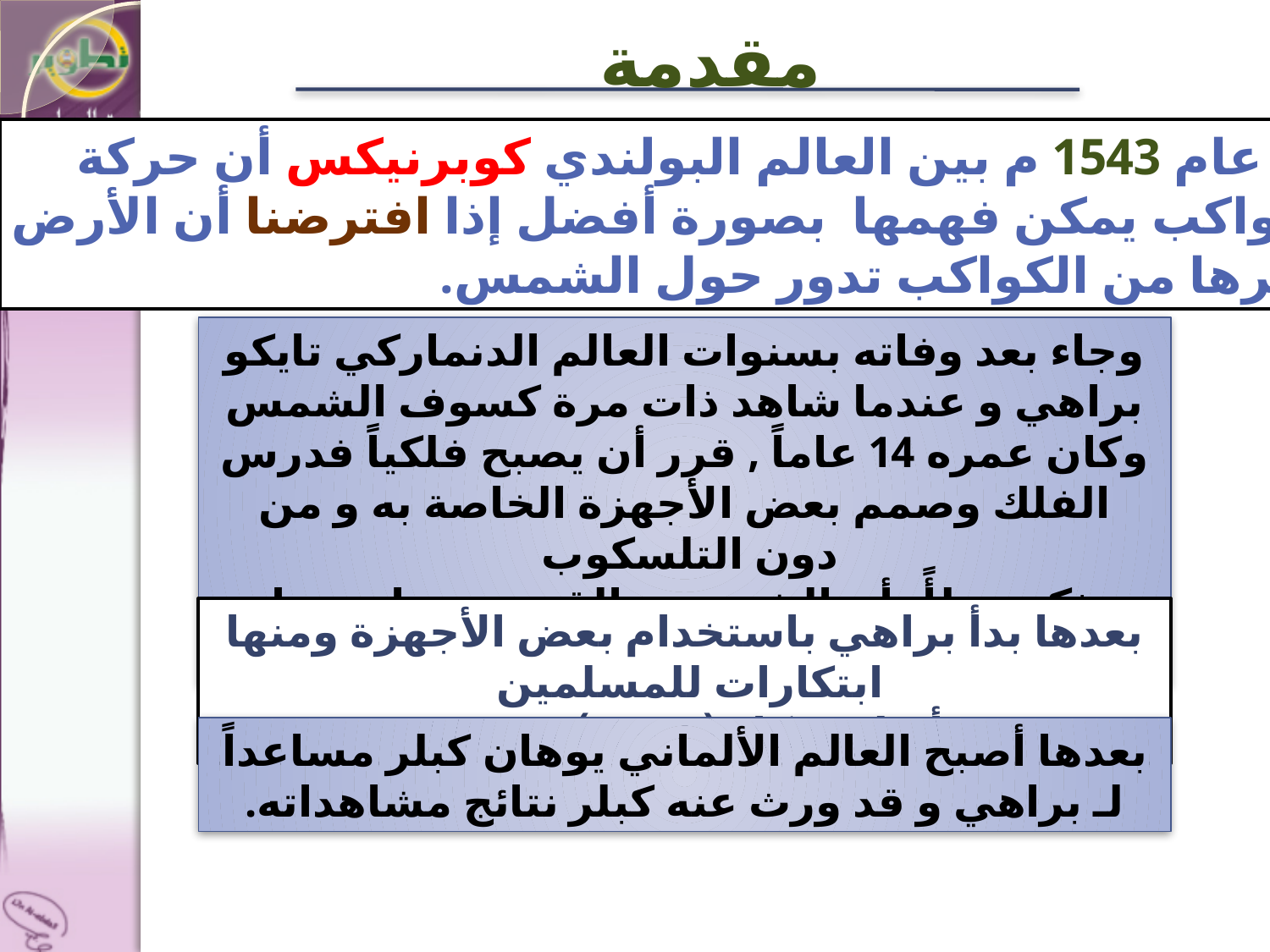

مقدمة
في عام 1543 م بين العالم البولندي كوبرنيكس أن حركة
 الكواكب يمكن فهمها  بصورة أفضل إذا افترضنا أن الأرض
وغيرها من الكواكب تدور حول الشمس.
وجاء بعد وفاته بسنوات العالم الدنماركي تايكو براهي و عندما شاهد ذات مرة كسوف الشمس وكان عمره 14 عاماً , قرر أن يصبح فلكياً فدرس الفلك وصمم بعض الأجهزة الخاصة به و من دون التلسكوب
وذكر خطأً بأن الشمس و القمر يدوران حول الأرض ؟! وباقي الكواكب تدور حول الشمس
بعدها بدأ براهي باستخدام بعض الأجهزة ومنها ابتكارات للمسلمين
أنظر شكل ( 7 – 1 ) ص 182
بعدها أصبح العالم الألماني يوهان كبلر مساعداً لـ براهي و قد ورث عنه كبلر نتائج مشاهداته.